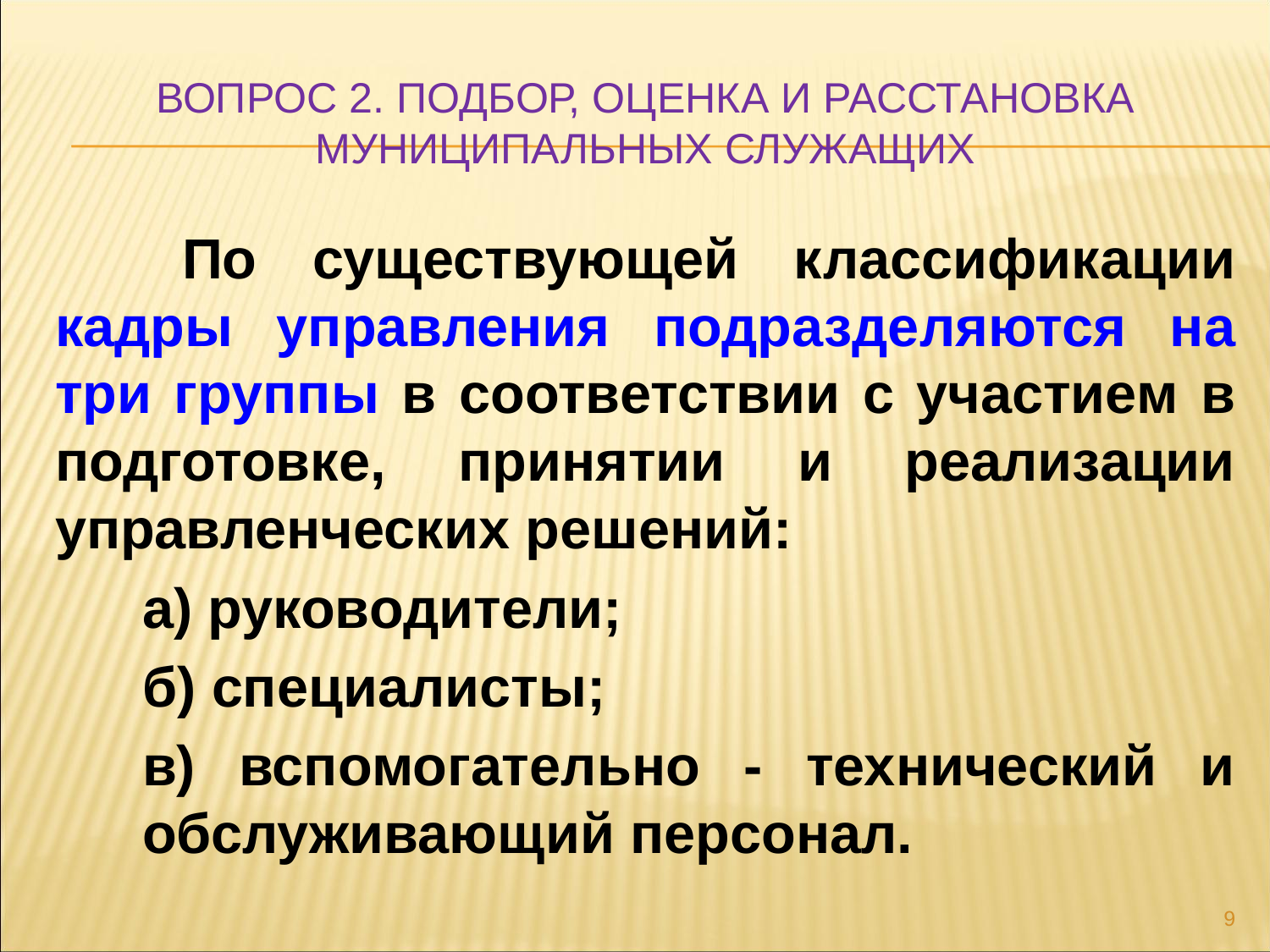

# Вопрос 2. подбор, оценка и расстановка муниципальных служащих
	По существующей классификации кадры управления подразделяются на три группы в соответствии с участием в подготовке, принятии и реализации управленческих решений:
а) руководители;
б) специалисты;
в) вспомогательно - технический и обслуживающий персонал.
9